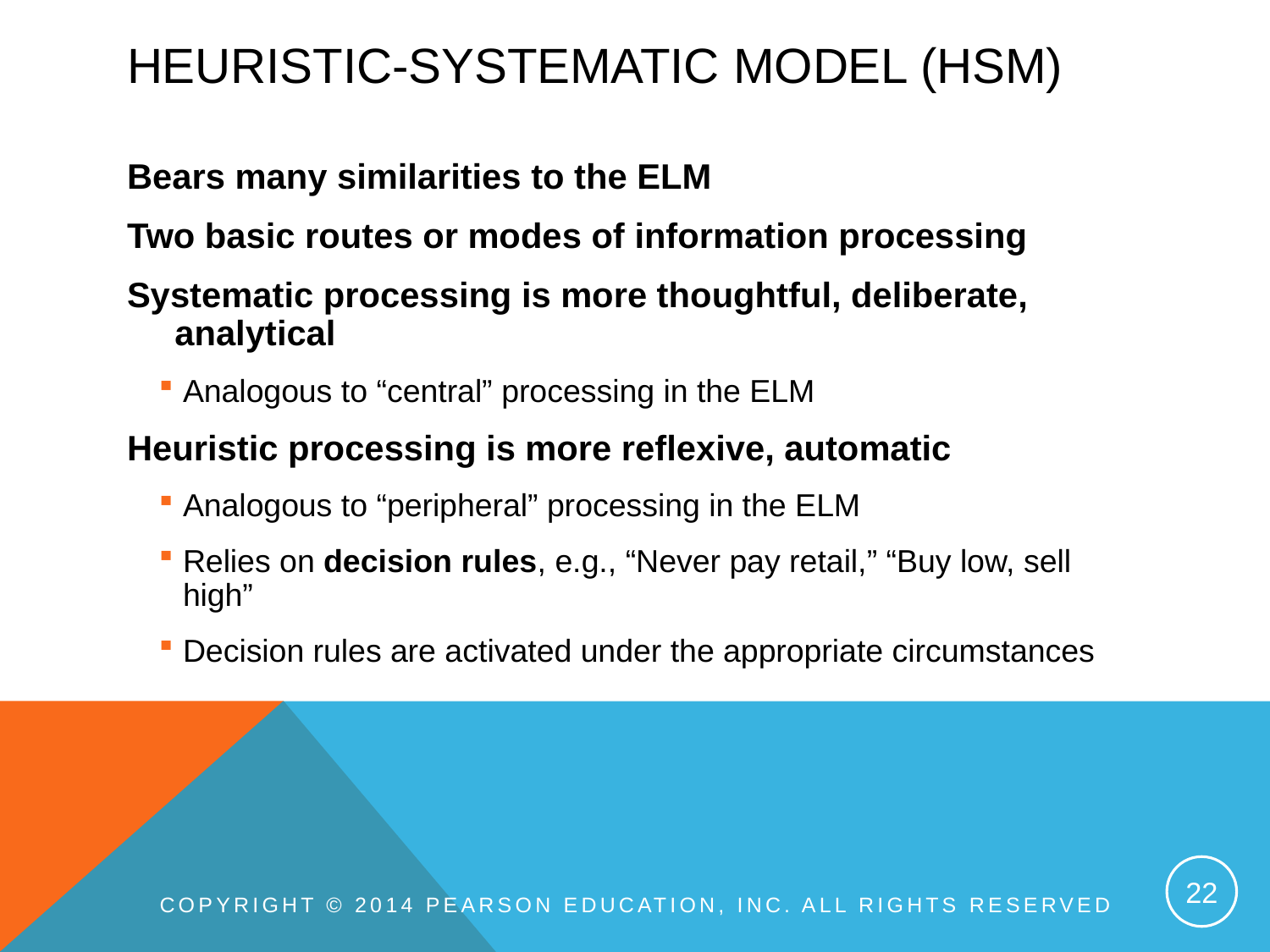

# Heuristic-systematic model (HSM)
Bears many similarities to the ELM
Two basic routes or modes of information processing
Systematic processing is more thoughtful, deliberate, analytical
Analogous to “central” processing in the ELM
Heuristic processing is more reflexive, automatic
Analogous to “peripheral” processing in the ELM
Relies on decision rules, e.g., “Never pay retail,” “Buy low, sell high”
Decision rules are activated under the appropriate circumstances

22
Copyright © 2014 Pearson Education, Inc. All rights reserved